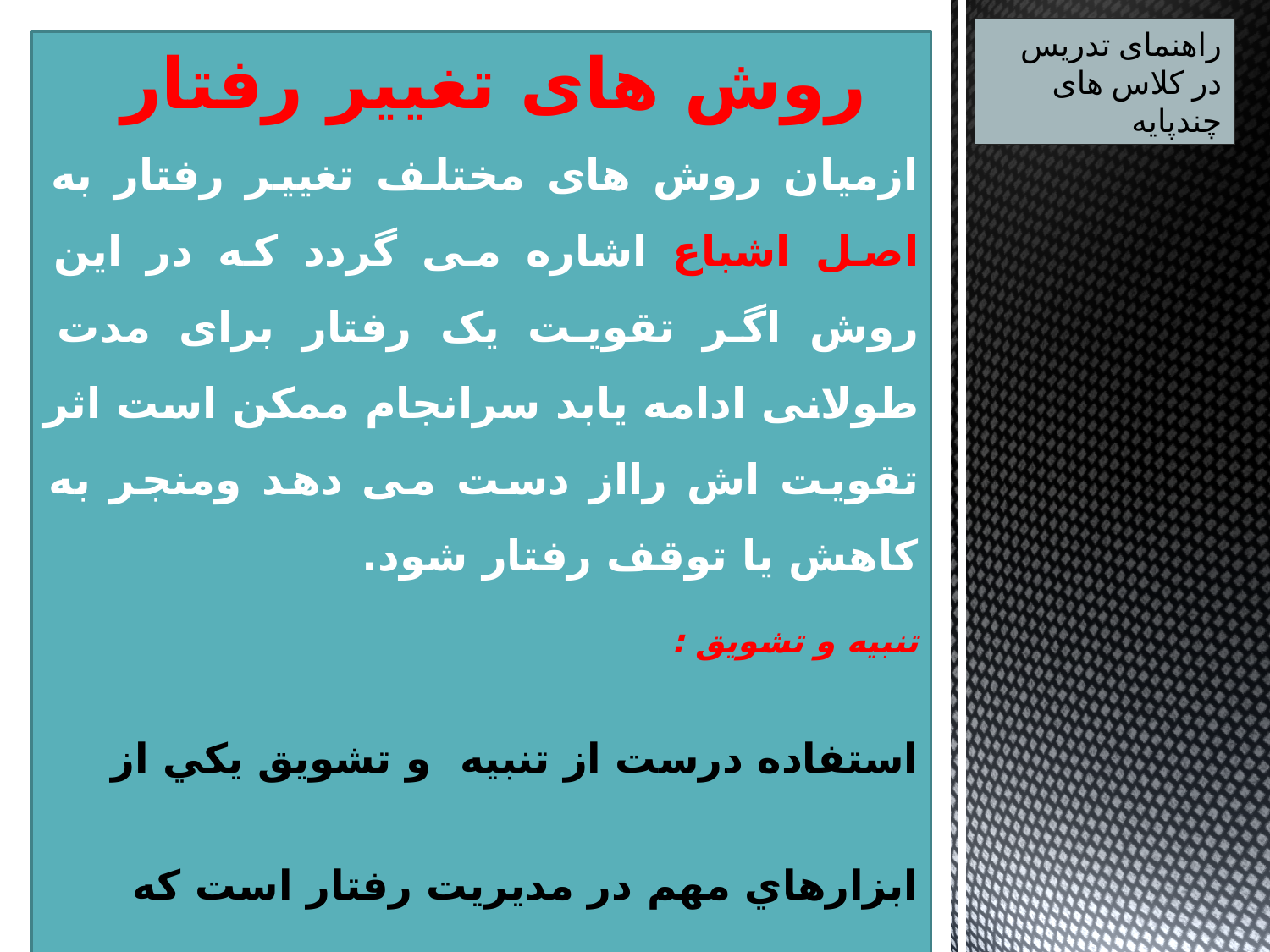

راهنمای تدریس در کلاس های چندپایه
روش های تغییر رفتار
ازمیان روش های مختلف تغییر رفتار به اصل اشباع اشاره می گردد که در این روش اگر تقویت یک رفتار برای مدت طولانی ادامه یابد سرانجام ممکن است اثر تقویت اش رااز دست می دهد ومنجر به کاهش یا توقف رفتار شود.
تنبیه و تشويق :
استفاده درست از تنبيه  و تشويق يكي از ابزارهاي مهم در مديريت رفتار است كه چگونگي استفاده مناسب آن ها به مهارت معلم بستگي دارد. مهمترين نكته كه بايد در اين جا يادآور شد اين است كه تنبيه موجب تغيير رفتار نمي شود.